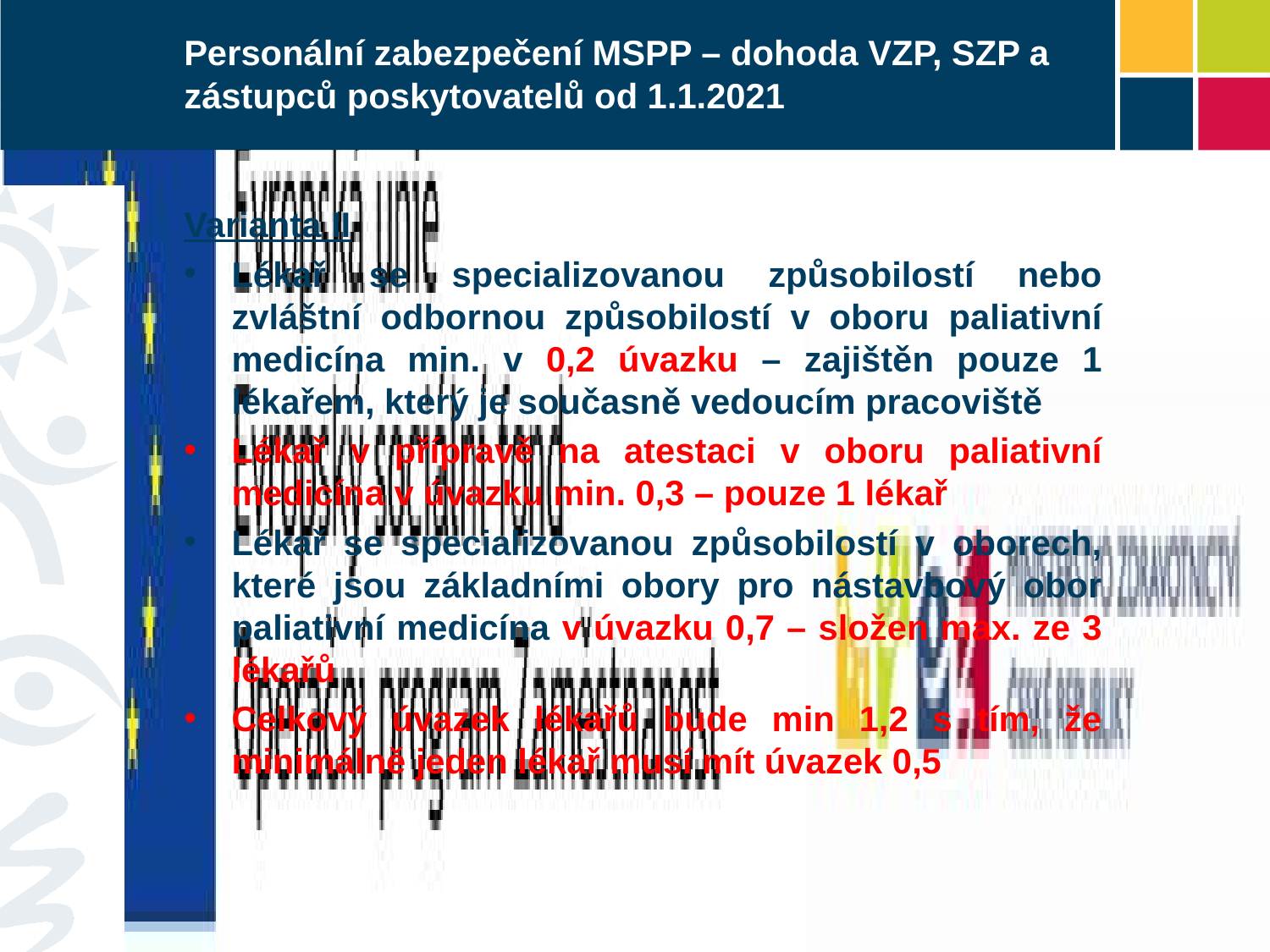

# Personální zabezpečení MSPP – dohoda VZP, SZP a zástupců poskytovatelů od 1.1.2021
Varianta II
Lékař se specializovanou způsobilostí nebo zvláštní odbornou způsobilostí v oboru paliativní medicína min. v 0,2 úvazku – zajištěn pouze 1 lékařem, který je současně vedoucím pracoviště
Lékař v přípravě na atestaci v oboru paliativní medicína v úvazku min. 0,3 – pouze 1 lékař
Lékař se specializovanou způsobilostí v oborech, které jsou základními obory pro nástavbový obor paliativní medicína v úvazku 0,7 – složen max. ze 3 lékařů
Celkový úvazek lékařů bude min 1,2 s tím, že minimálně jeden lékař musí mít úvazek 0,5